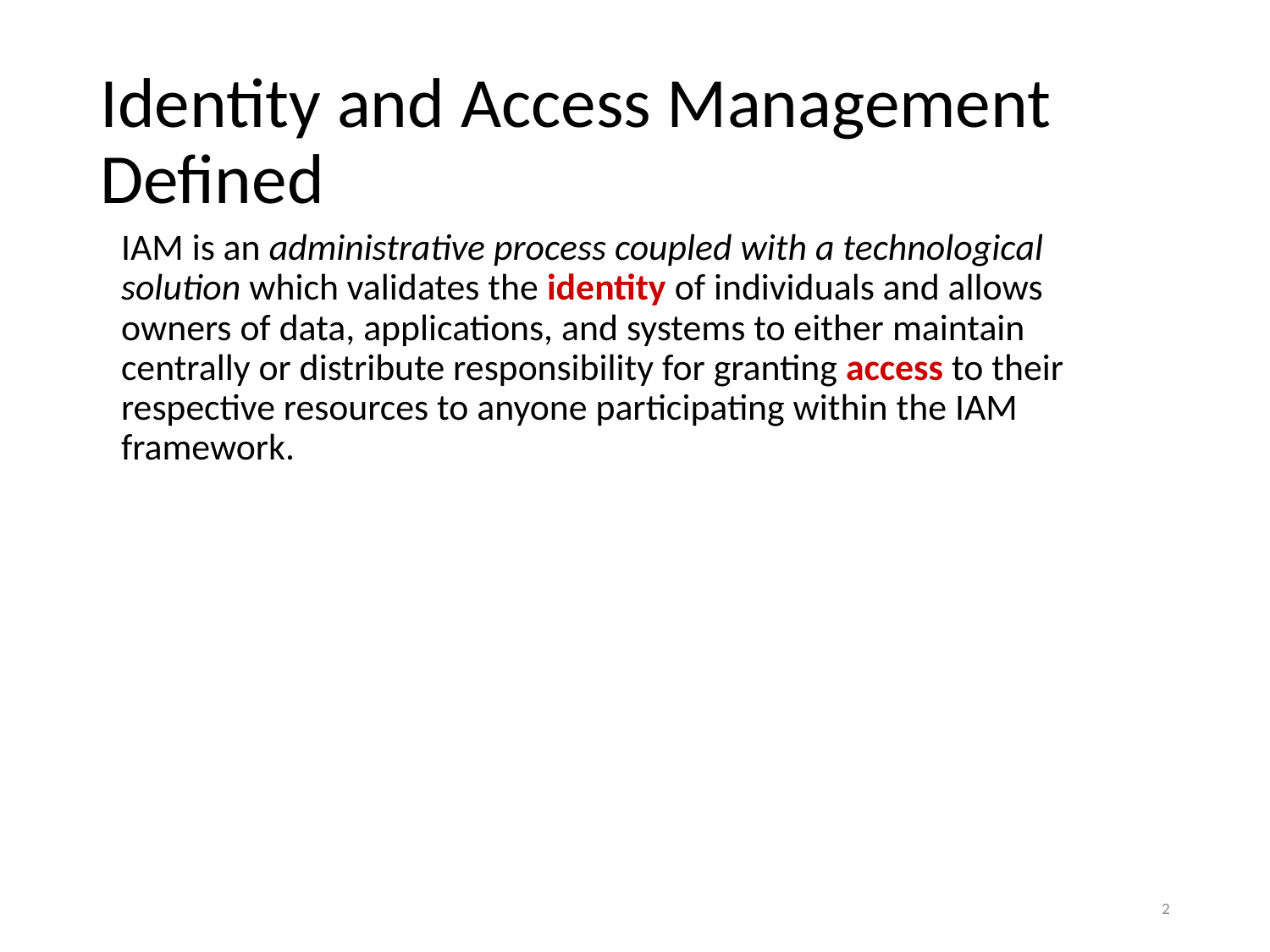

# Identity and Access Management Defined
	IAM is an administrative process coupled with a technological solution which validates the identity of individuals and allows owners of data, applications, and systems to either maintain centrally or distribute responsibility for granting access to their respective resources to anyone participating within the IAM framework.
2